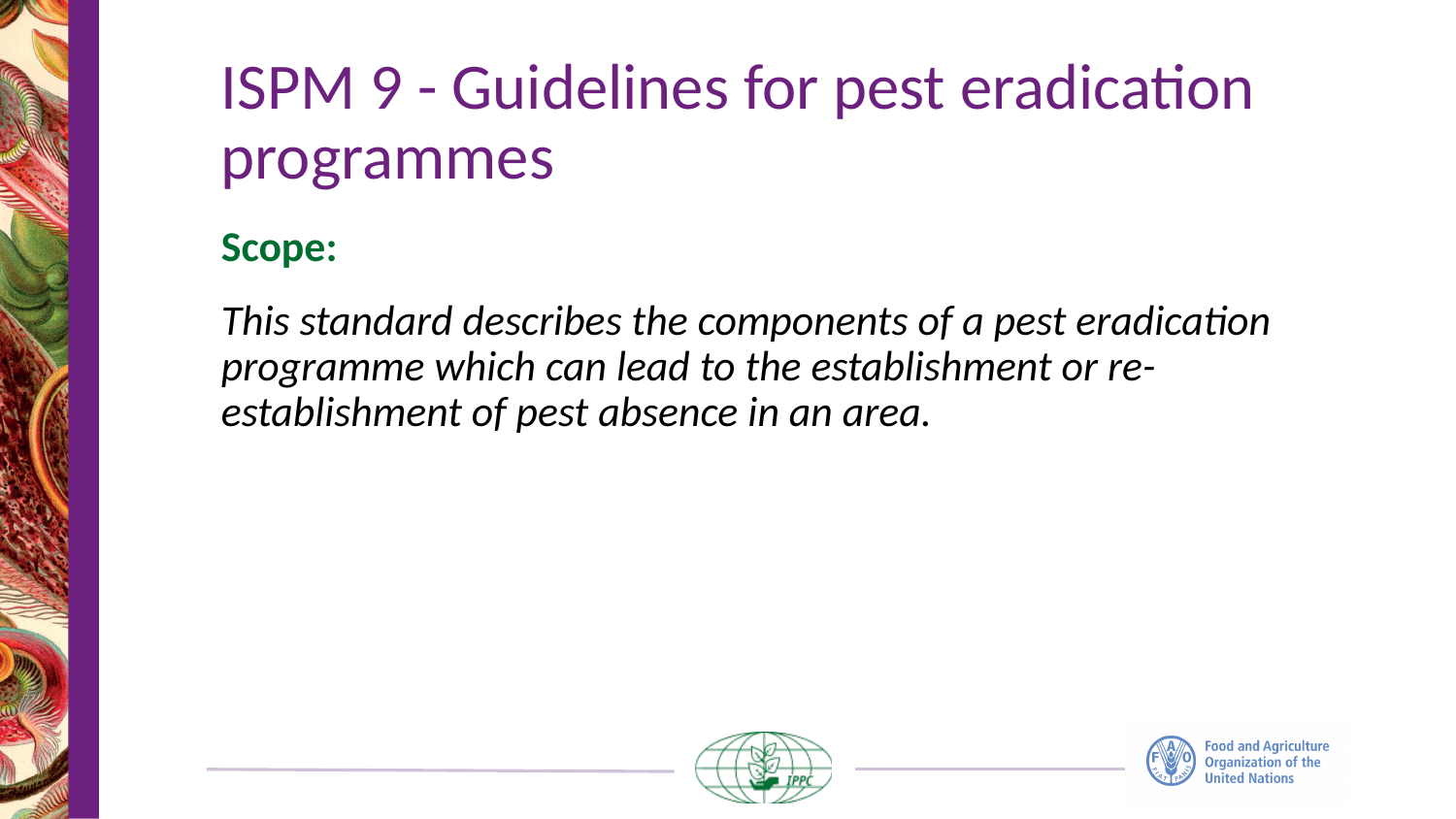

# ISPM 9 - Guidelines for pest eradication programmes
Scope:
This standard describes the components of a pest eradication programme which can lead to the establishment or re-establishment of pest absence in an area.